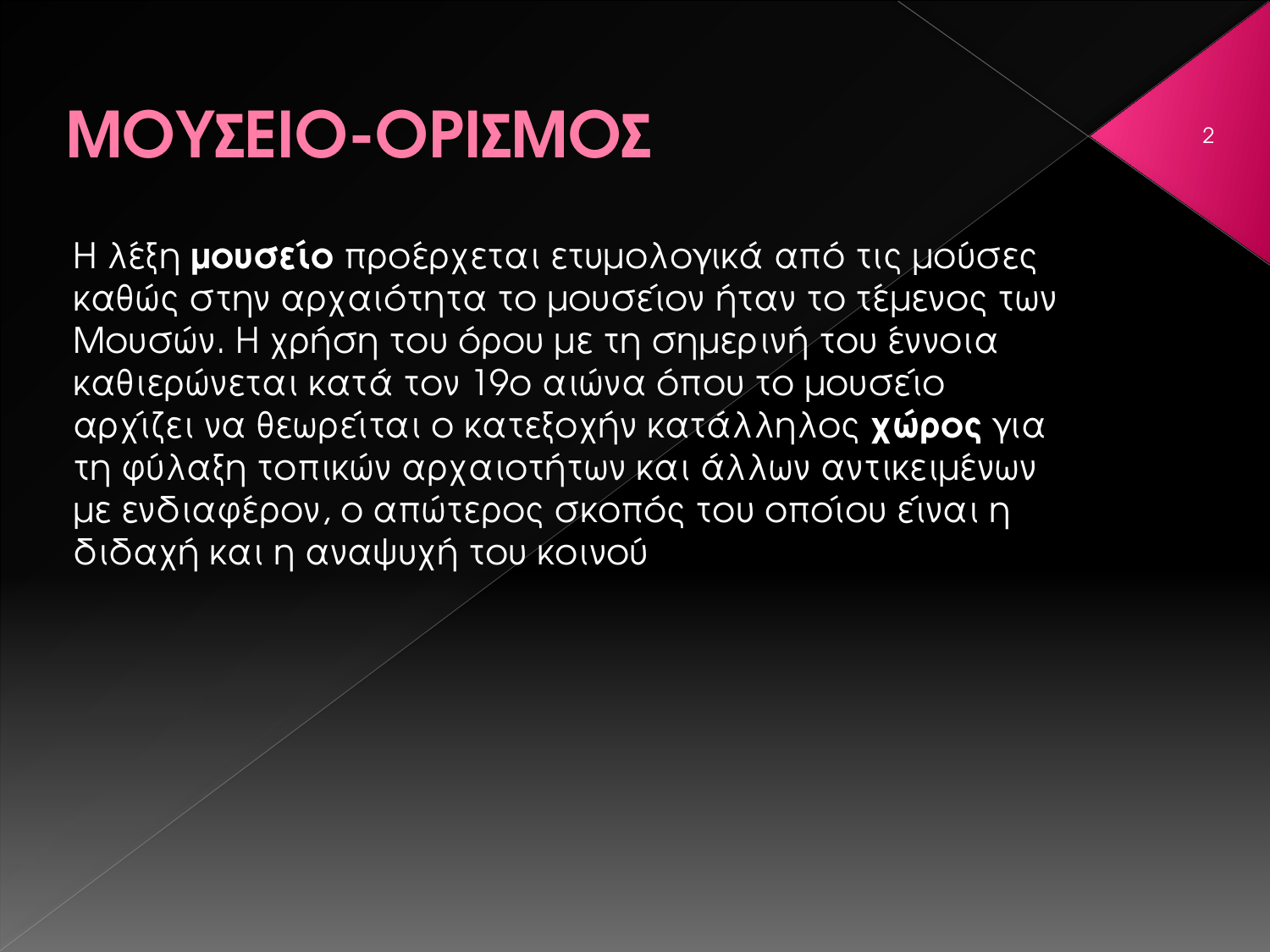

# ΜΟΥΣΕΙΟ-ΟΡΙΣΜΟΣ
2
Η λέξη μουσείο προέρχεται ετυμολογικά από τις μούσες καθώς στην αρχαιότητα το μουσείον ήταν το τέμενος των Μουσών. Η χρήση του όρου με τη σημερινή του έννοια καθιερώνεται κατά τον 19ο αιώνα όπου το μουσείο αρχίζει να θεωρείται ο κατεξοχήν κατάλληλος χώρος για τη φύλαξη τοπικών αρχαιοτήτων και άλλων αντικειμένων με ενδιαφέρον, ο απώτερος σκοπός του οποίου είναι η διδαχή και η αναψυχή του κοινού